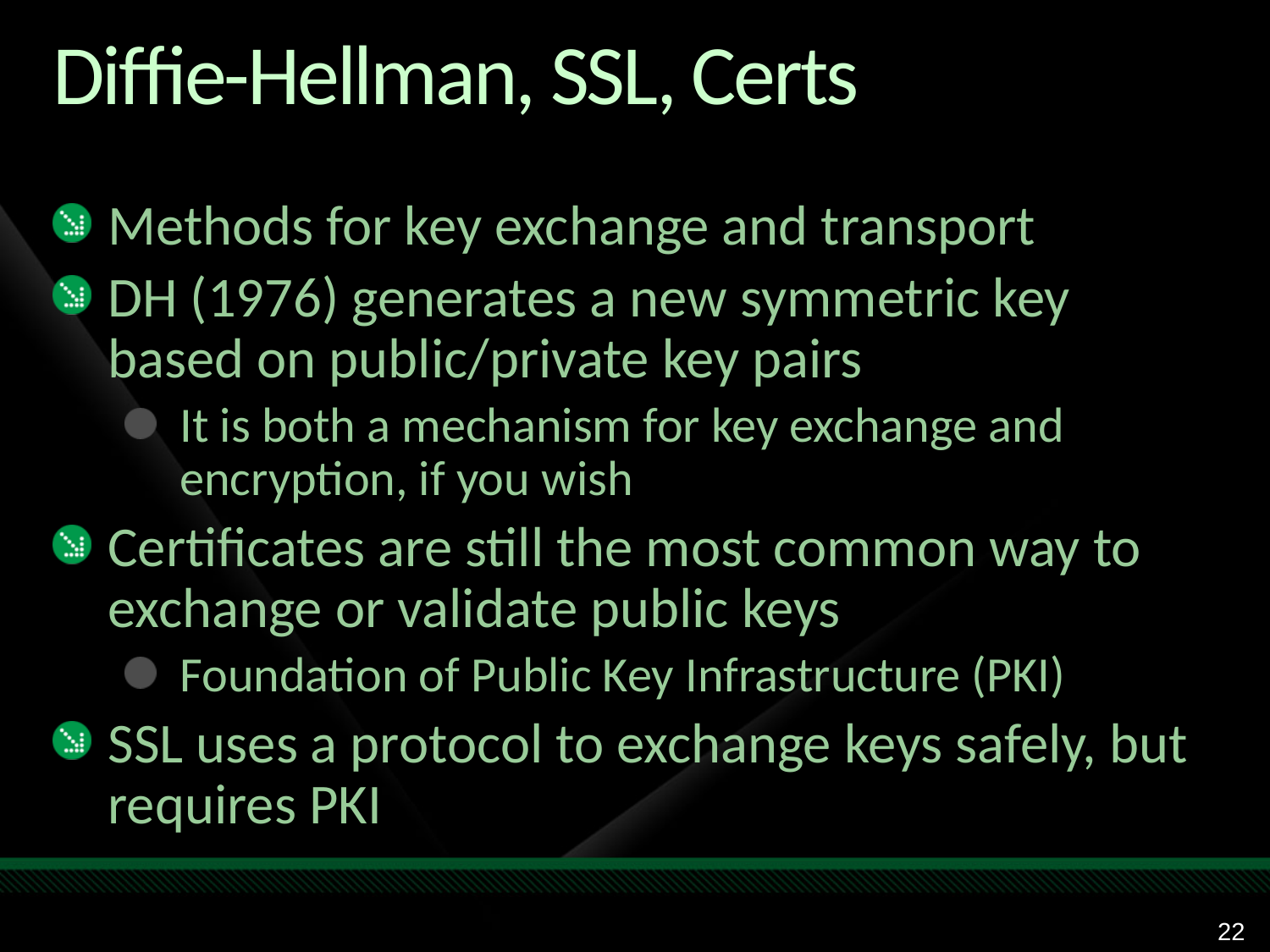

# Diffie-Hellman, SSL, Certs
Methods for key exchange and transport
DH (1976) generates a new symmetric key based on public/private key pairs
It is both a mechanism for key exchange and encryption, if you wish
Certificates are still the most common way to exchange or validate public keys
Foundation of Public Key Infrastructure (PKI)
SSL uses a protocol to exchange keys safely, but requires PKI